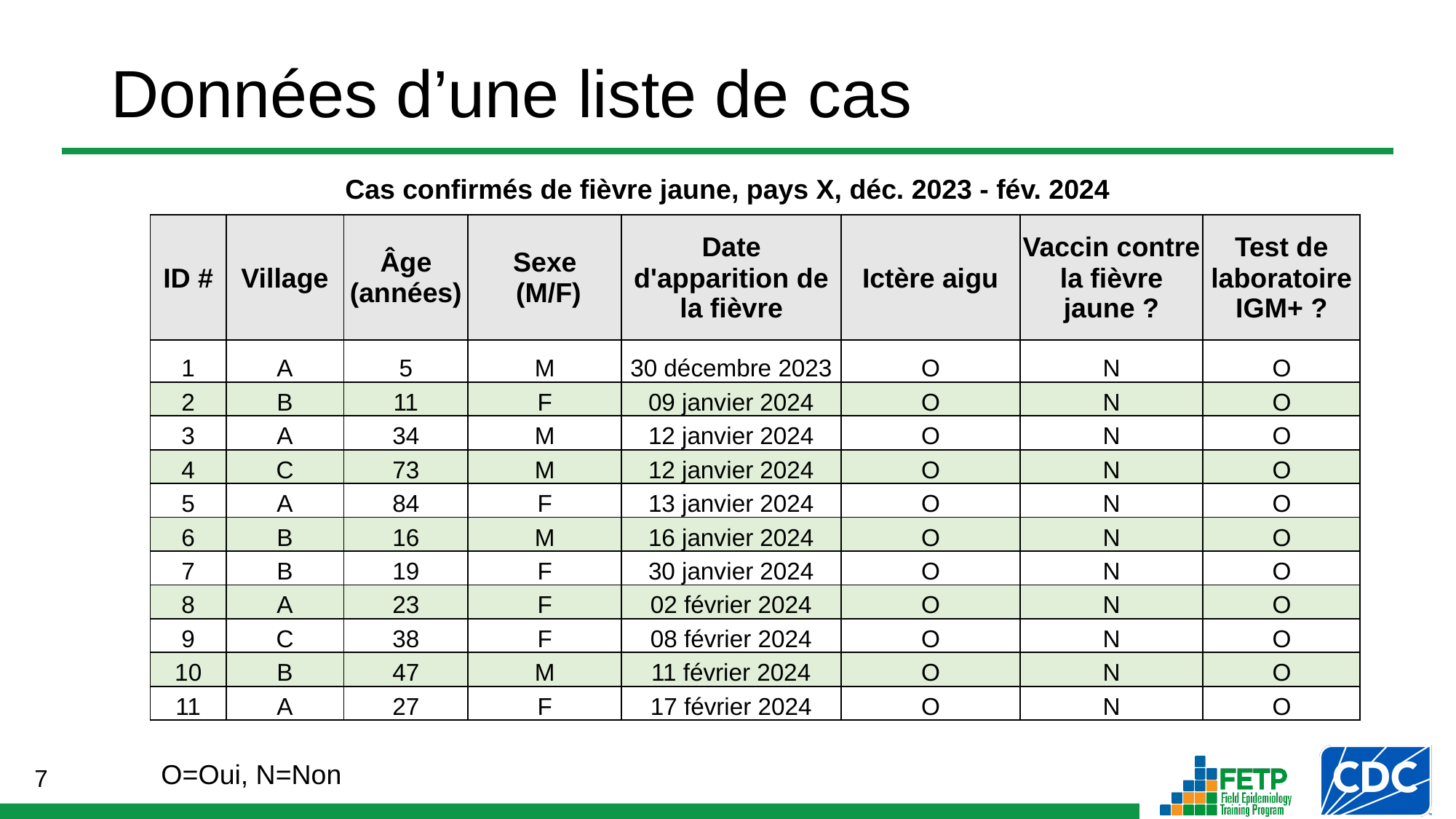

# Données d’une liste de cas
Cas confirmés de fièvre jaune, pays X, déc. 2023 - fév. 2024
| ID # | Village | Âge (années) | Sexe (M/F) | Date d'apparition de la fièvre | Ictère aigu | Vaccin contre la fièvre jaune ? | Test de laboratoire IGM+ ? |
| --- | --- | --- | --- | --- | --- | --- | --- |
| 1 | A | 5 | M | 30 décembre 2023 | O | N | O |
| 2 | B | 11 | F | 09 janvier 2024 | O | N | O |
| 3 | A | 34 | M | 12 janvier 2024 | O | N | O |
| 4 | C | 73 | M | 12 janvier 2024 | O | N | O |
| 5 | A | 84 | F | 13 janvier 2024 | O | N | O |
| 6 | B | 16 | M | 16 janvier 2024 | O | N | O |
| 7 | B | 19 | F | 30 janvier 2024 | O | N | O |
| 8 | A | 23 | F | 02 février 2024 | O | N | O |
| 9 | C | 38 | F | 08 février 2024 | O | N | O |
| 10 | B | 47 | M | 11 février 2024 | O | N | O |
| 11 | A | 27 | F | 17 février 2024 | O | N | O |
O=Oui, N=Non